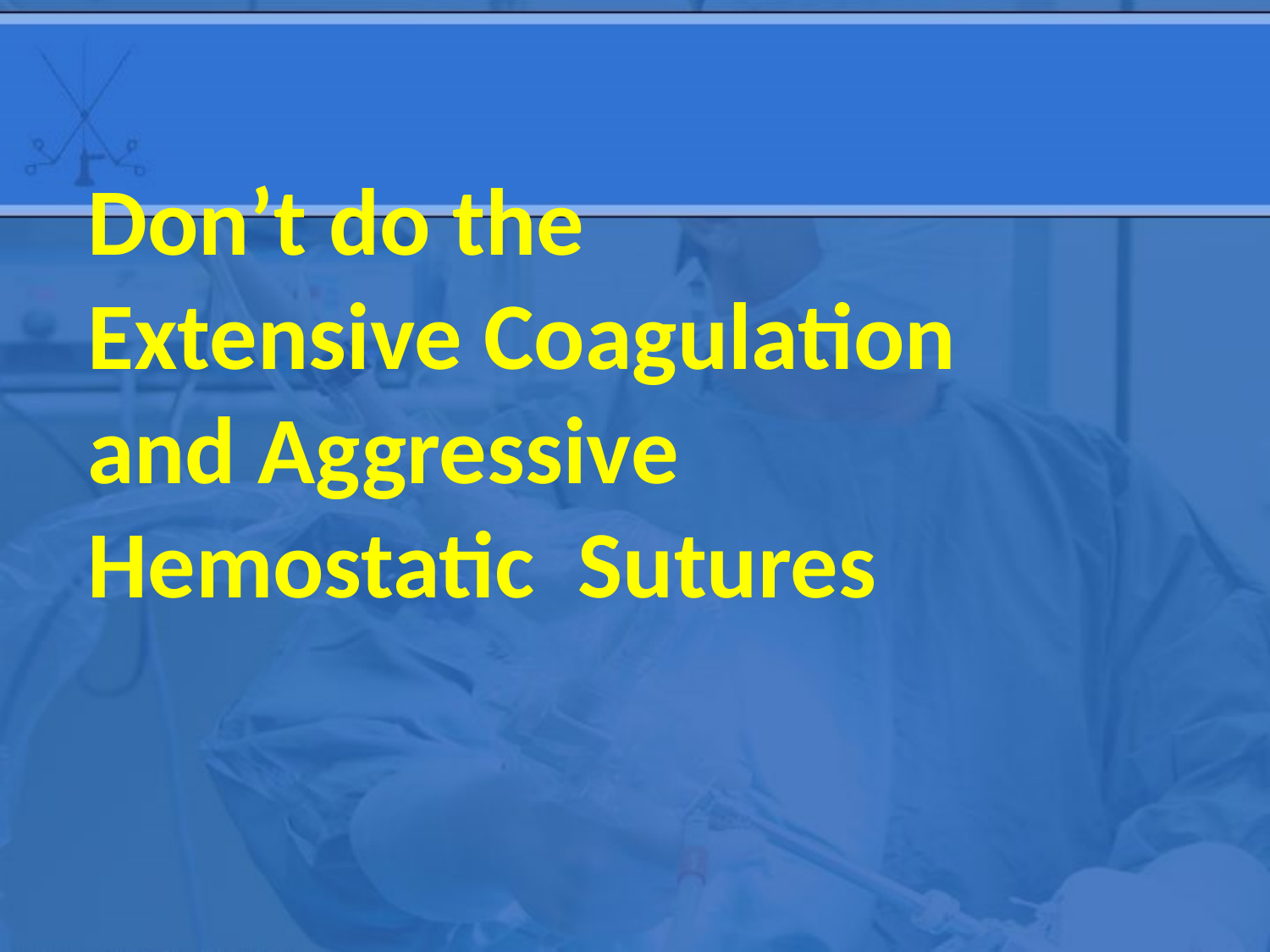

Don’t do the  Extensive Coagulation and Aggressive Hemostatic  Sutures